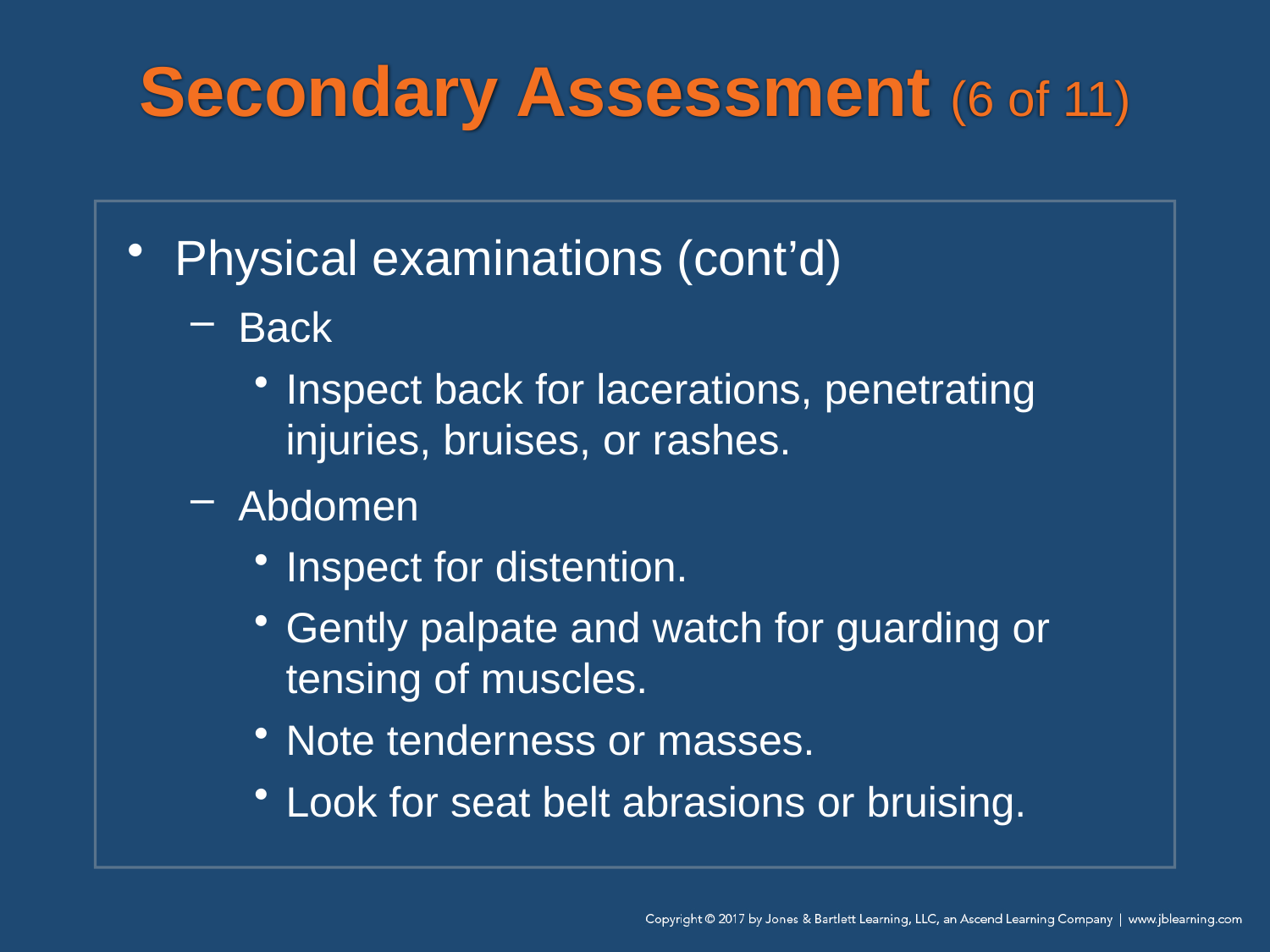

# Secondary Assessment (6 of 11)
Physical examinations (cont’d)
Back
Inspect back for lacerations, penetrating injuries, bruises, or rashes.
Abdomen
Inspect for distention.
Gently palpate and watch for guarding or tensing of muscles.
Note tenderness or masses.
Look for seat belt abrasions or bruising.